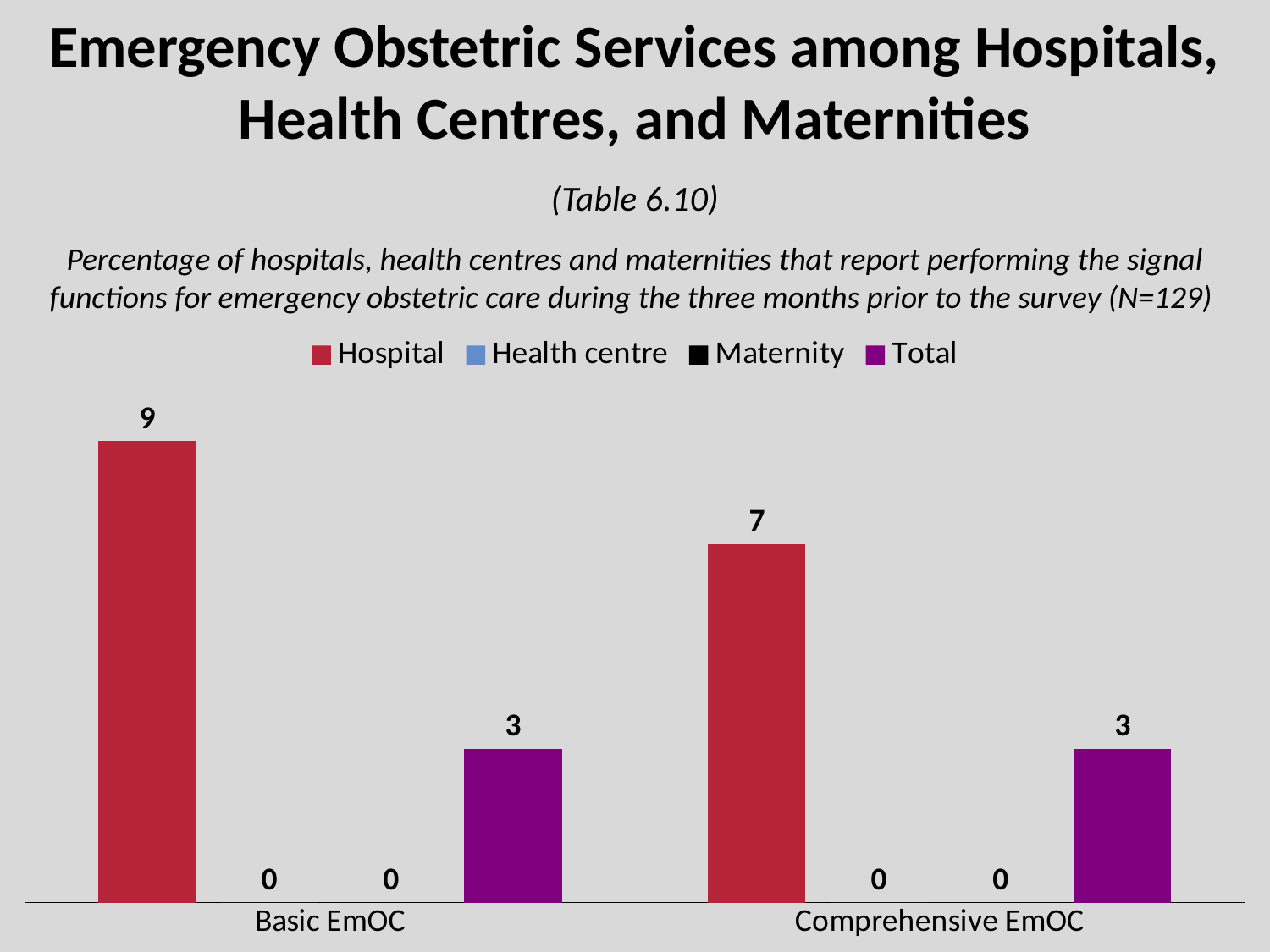

# Emergency Obstetric Services among Hospitals, Health Centres, and Maternities
(Table 6.10)
Percentage of hospitals, health centres and maternities that report performing the signal functions for emergency obstetric care during the three months prior to the survey (N=129)

### Chart

| Category | Hospital | Health centre | Maternity | Total |
|---|---|---|---|---|
| Basic EmOC | 9.0 | 0.0 | 0.0 | 3.0 |
| Comprehensive EmOC | 7.0 | 0.0 | 0.0 | 3.0 |